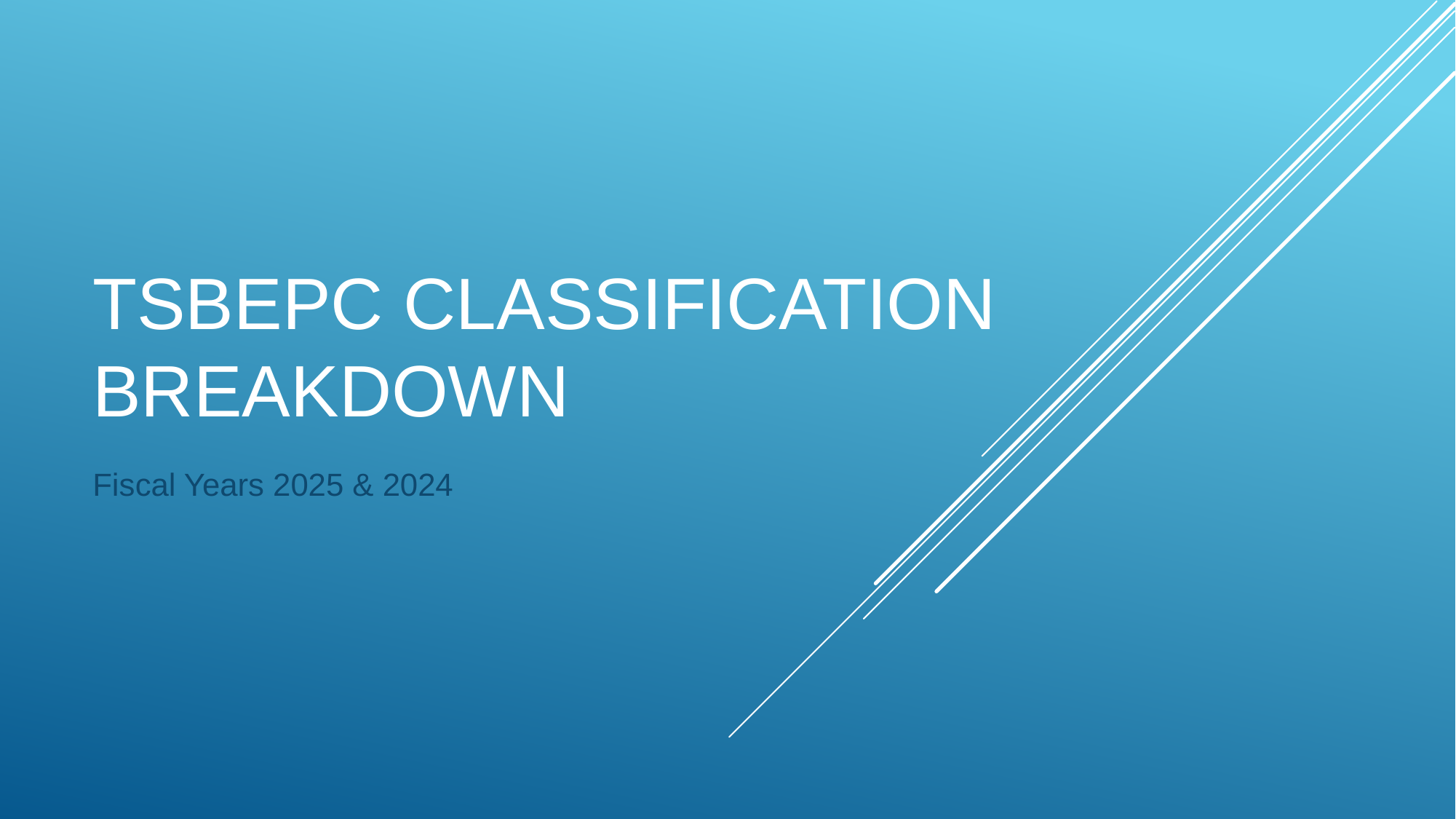

# TSBEPC Classification Breakdown
Fiscal Years 2025 & 2024